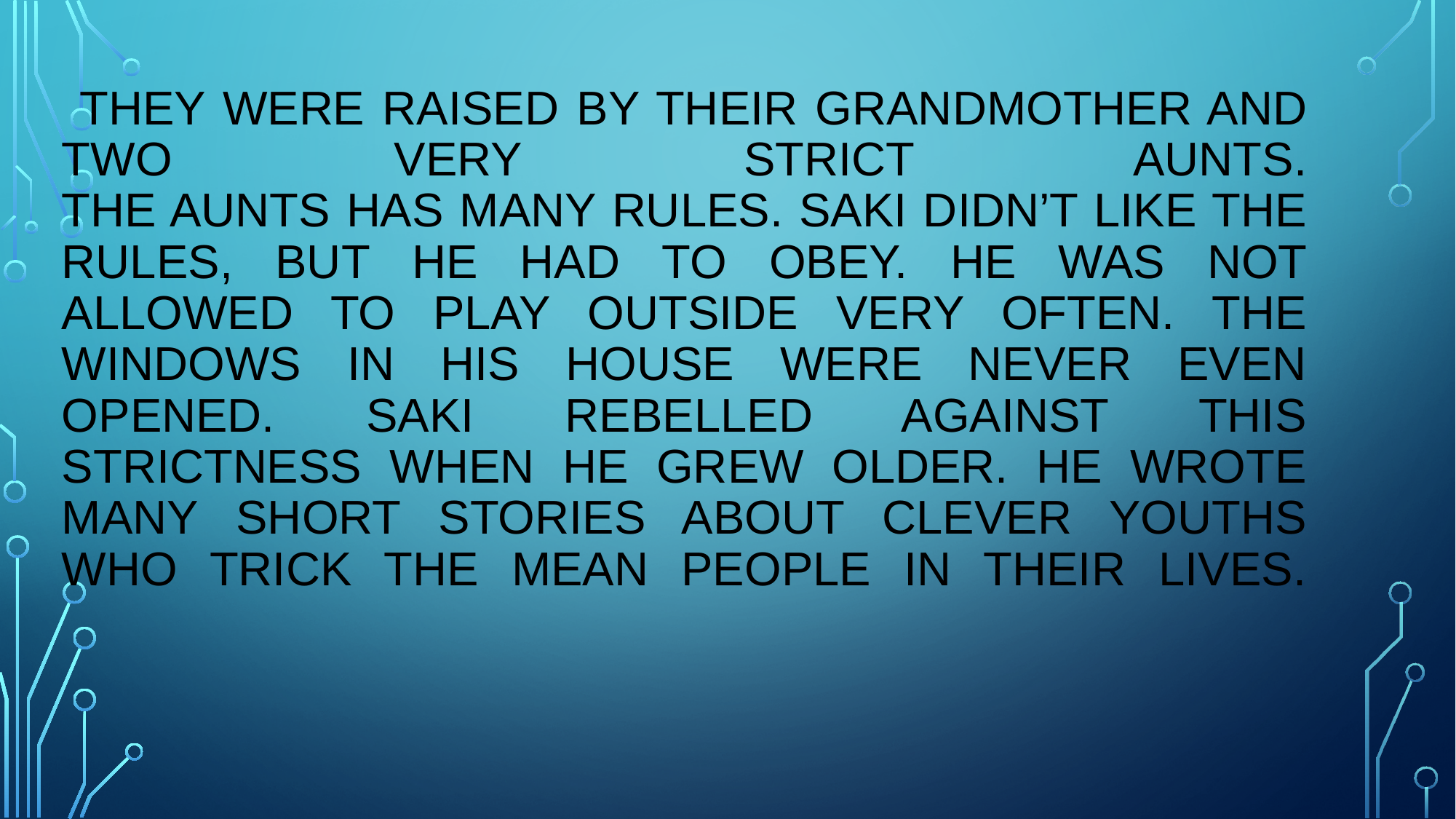

# They were raised by their grandmother and two very strict aunts. The aunts has many rules. Saki didn’t like the rules, but he had to obey. He was not allowed to play outside very often. The windows in his house were never even opened. Saki rebelled against this strictness when he grew older. He wrote many short stories about clever youths who trick the mean people in their lives.